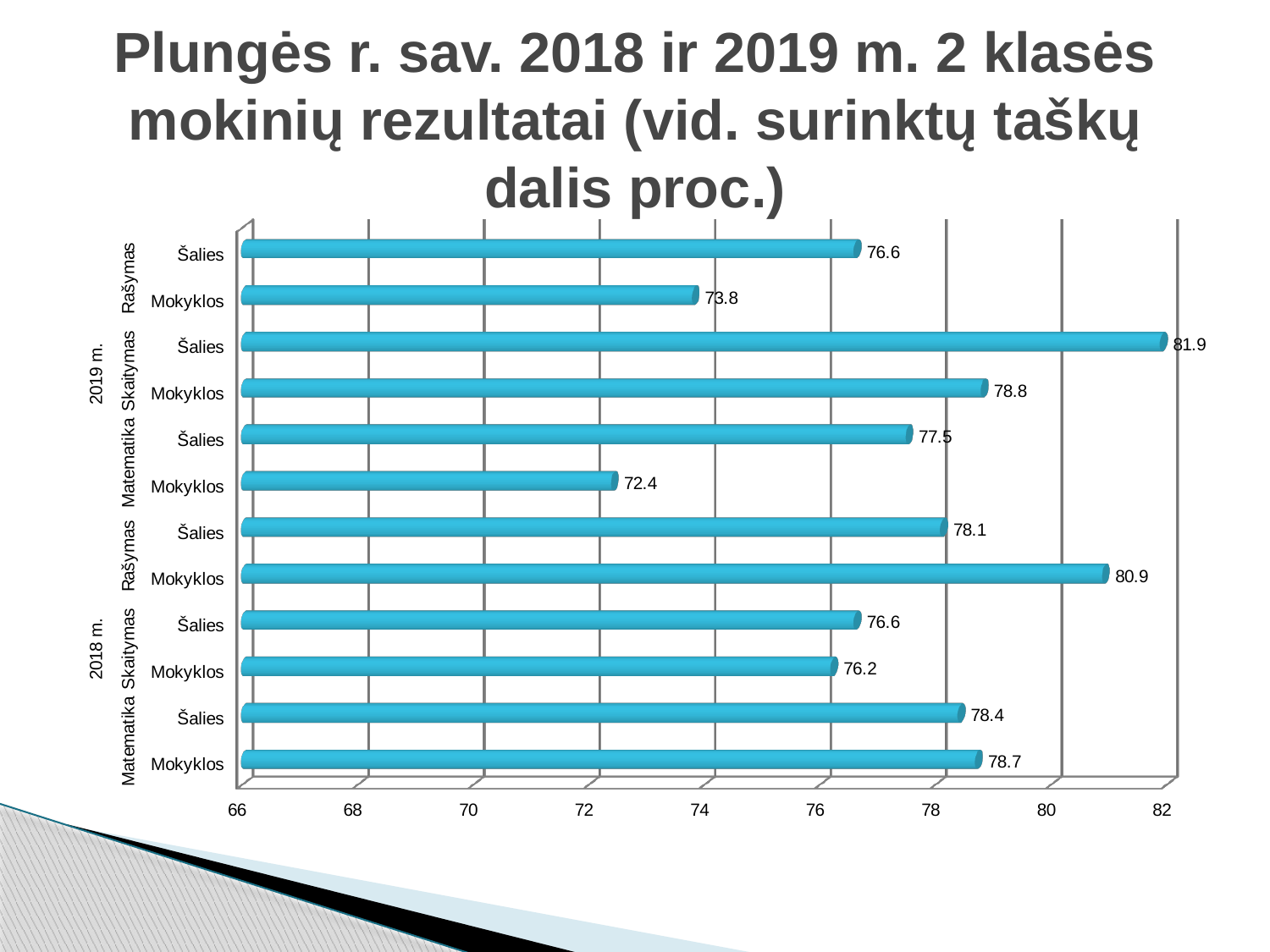

# Plungės r. sav. 2018 ir 2019 m. 2 klasės mokinių rezultatai (vid. surinktų taškų dalis proc.)

[unsupported chart]